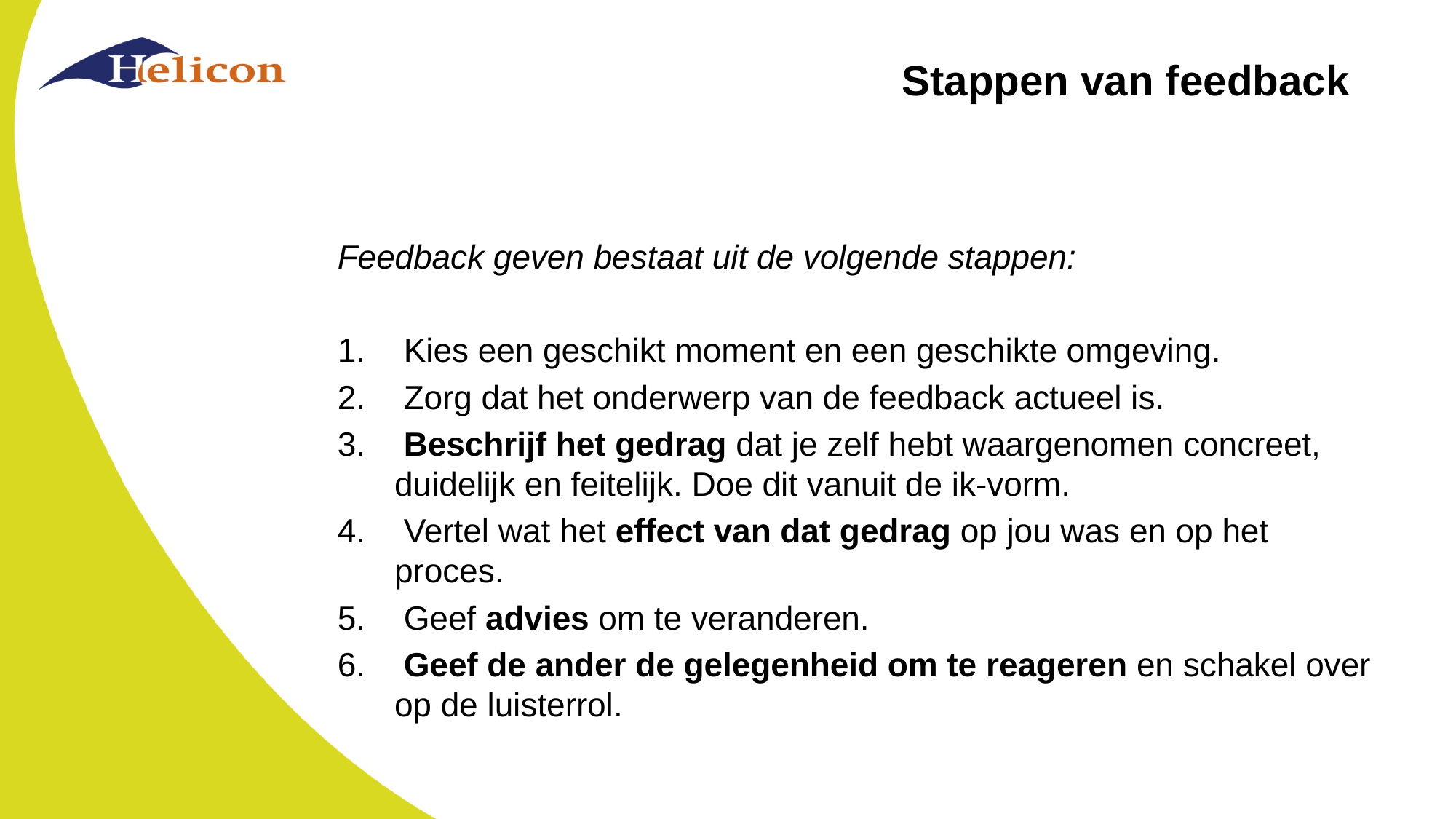

# Stappen van feedback

Feedback geven bestaat uit de volgende stappen:

 Kies een geschikt moment en een geschikte omgeving.
 Zorg dat het onderwerp van de feedback actueel is.
 Beschrijf het gedrag dat je zelf hebt waargenomen concreet,  duidelijk en feitelijk. Doe dit vanuit de ik-vorm.
 Vertel wat het effect van dat gedrag op jou was en op het proces.
 Geef advies om te veranderen.
 Geef de ander de gelegenheid om te reageren en schakel over op de luisterrol.